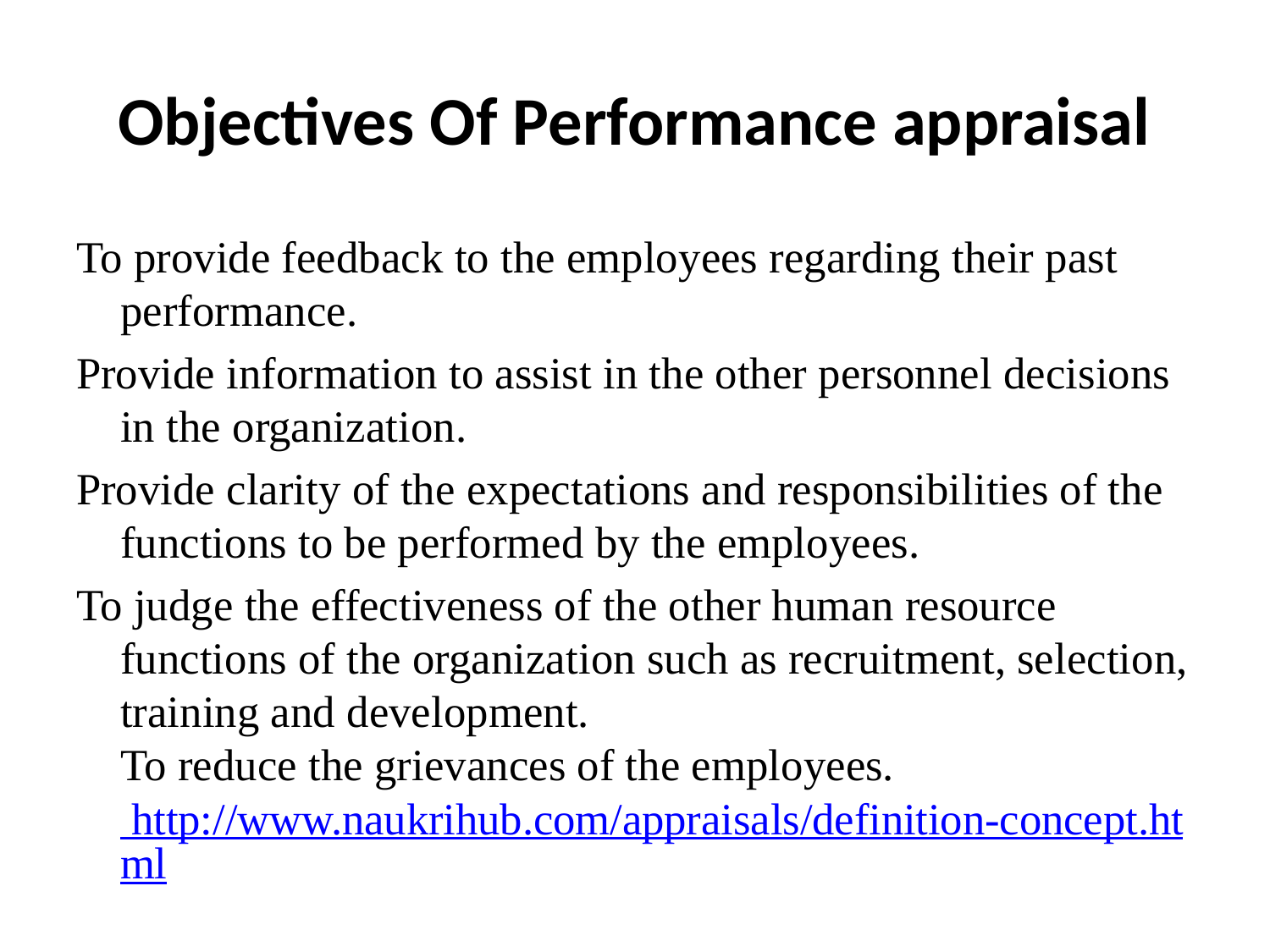

# Objectives Of Performance appraisal
To provide feedback to the employees regarding their past performance.
Provide information to assist in the other personnel decisions in the organization.
Provide clarity of the expectations and responsibilities of the functions to be performed by the employees.
To judge the effectiveness of the other human resource functions of the organization such as recruitment, selection, training and development.
To reduce the grievances of the employees. http://www.naukrihub.com/appraisals/definition-concept.html